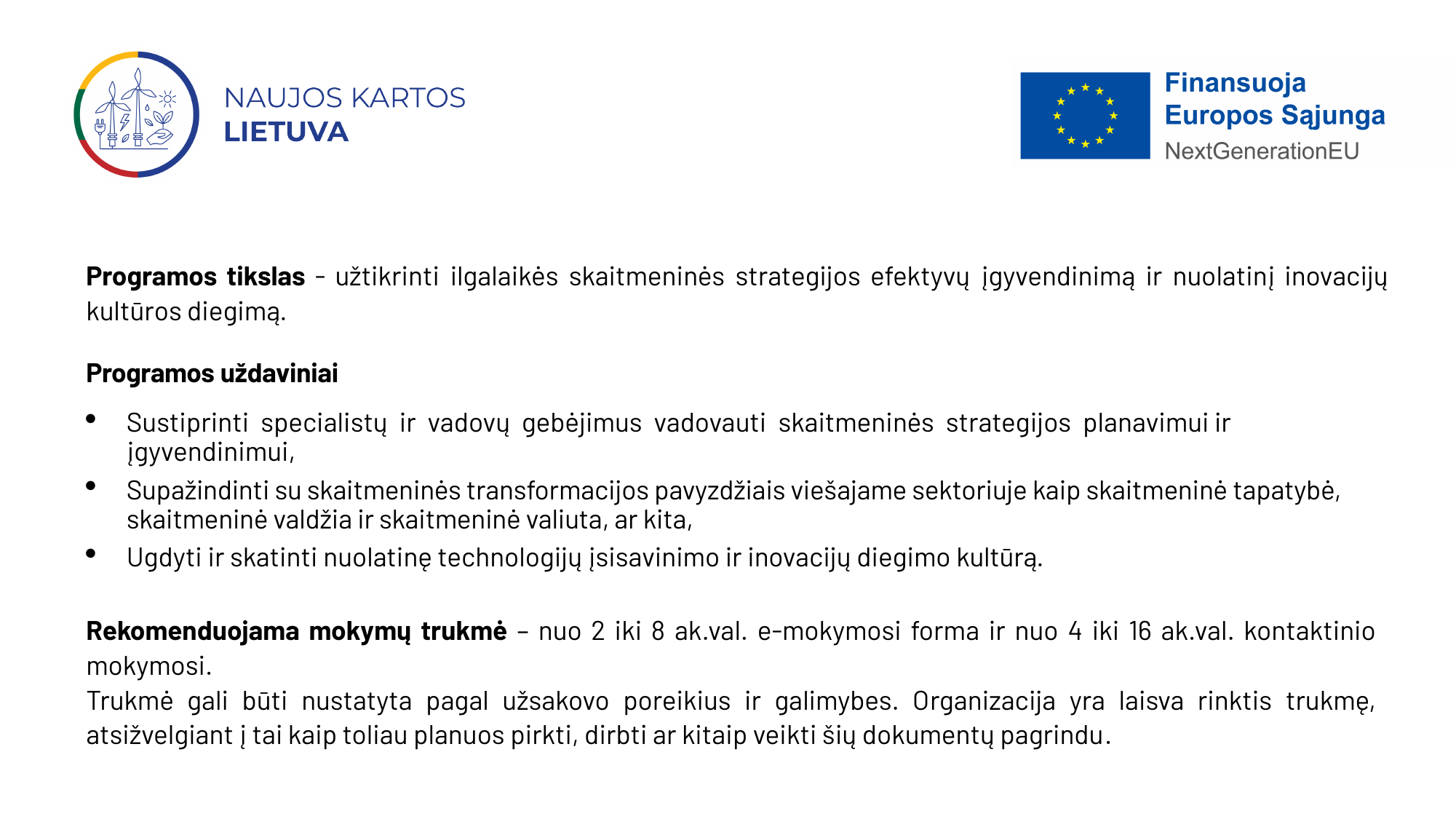

Programos tikslas - užtikrinti ilgalaikės skaitmeninės strategijos efektyvų įgyvendinimą ir nuolatinį inovacijų kultūros diegimą.
Programos uždaviniai
Sustiprinti specialistų ir vadovų gebėjimus vadovauti skaitmeninės strategijos planavimui ir įgyvendinimui,
Supažindinti su skaitmeninės transformacijos pavyzdžiais viešajame sektoriuje kaip skaitmeninė tapatybė, skaitmeninė valdžia ir skaitmeninė valiuta, ar kita,
Ugdyti ir skatinti nuolatinę technologijų įsisavinimo ir inovacijų diegimo kultūrą.

Rekomenduojama mokymų trukmė – nuo 2 iki 8 ak.val. e-mokymosi forma ir nuo 4 iki 16 ak.val. kontaktinio mokymosi.
Trukmė gali būti nustatyta pagal užsakovo poreikius ir galimybes. Organizacija yra laisva rinktis trukmę, atsižvelgiant į tai kaip toliau planuos pirkti, dirbti ar kitaip veikti šių dokumentų pagrindu.